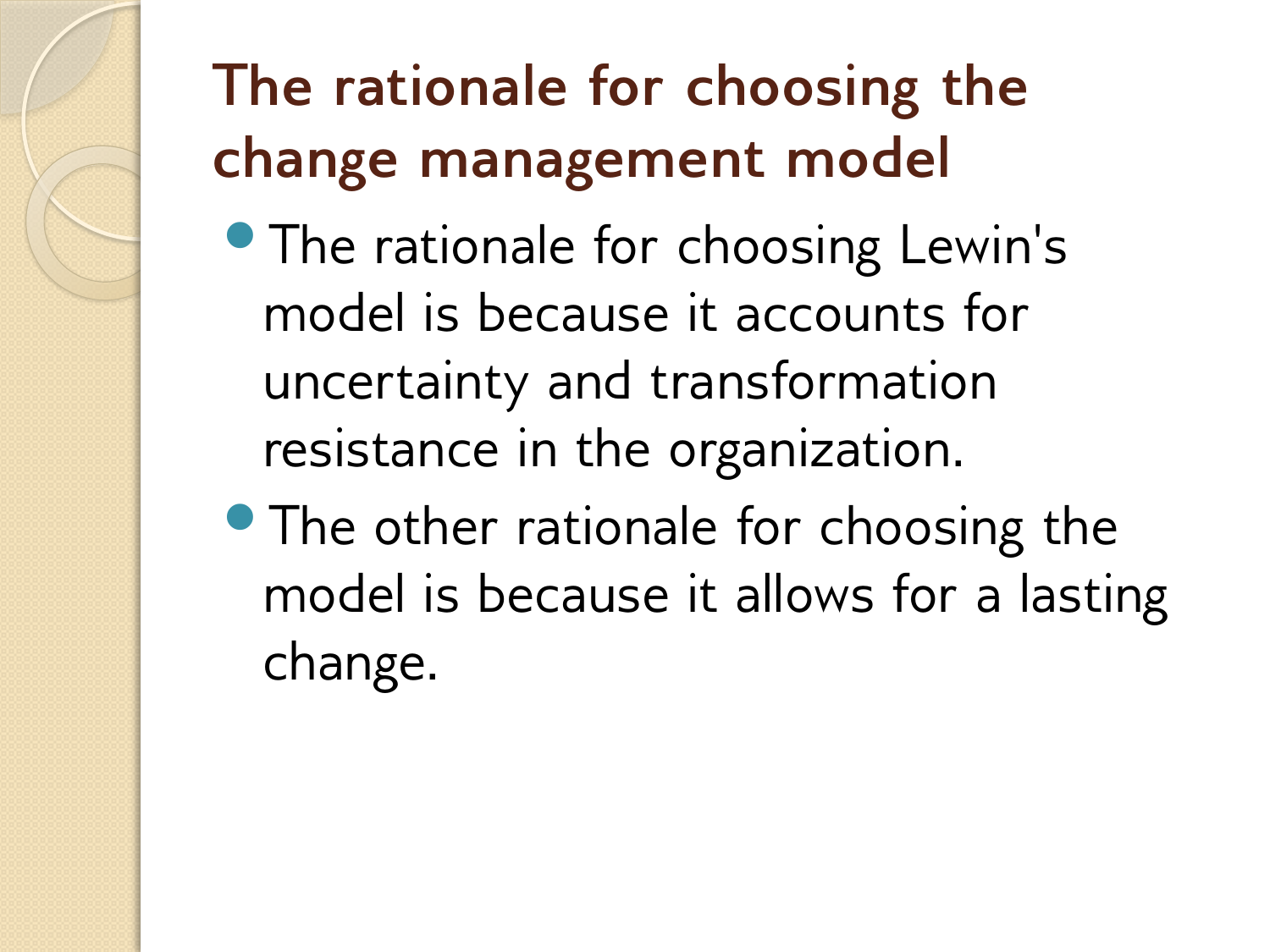

# The rationale for choosing the change management model
The rationale for choosing Lewin's model is because it accounts for uncertainty and transformation resistance in the organization.
The other rationale for choosing the model is because it allows for a lasting change.